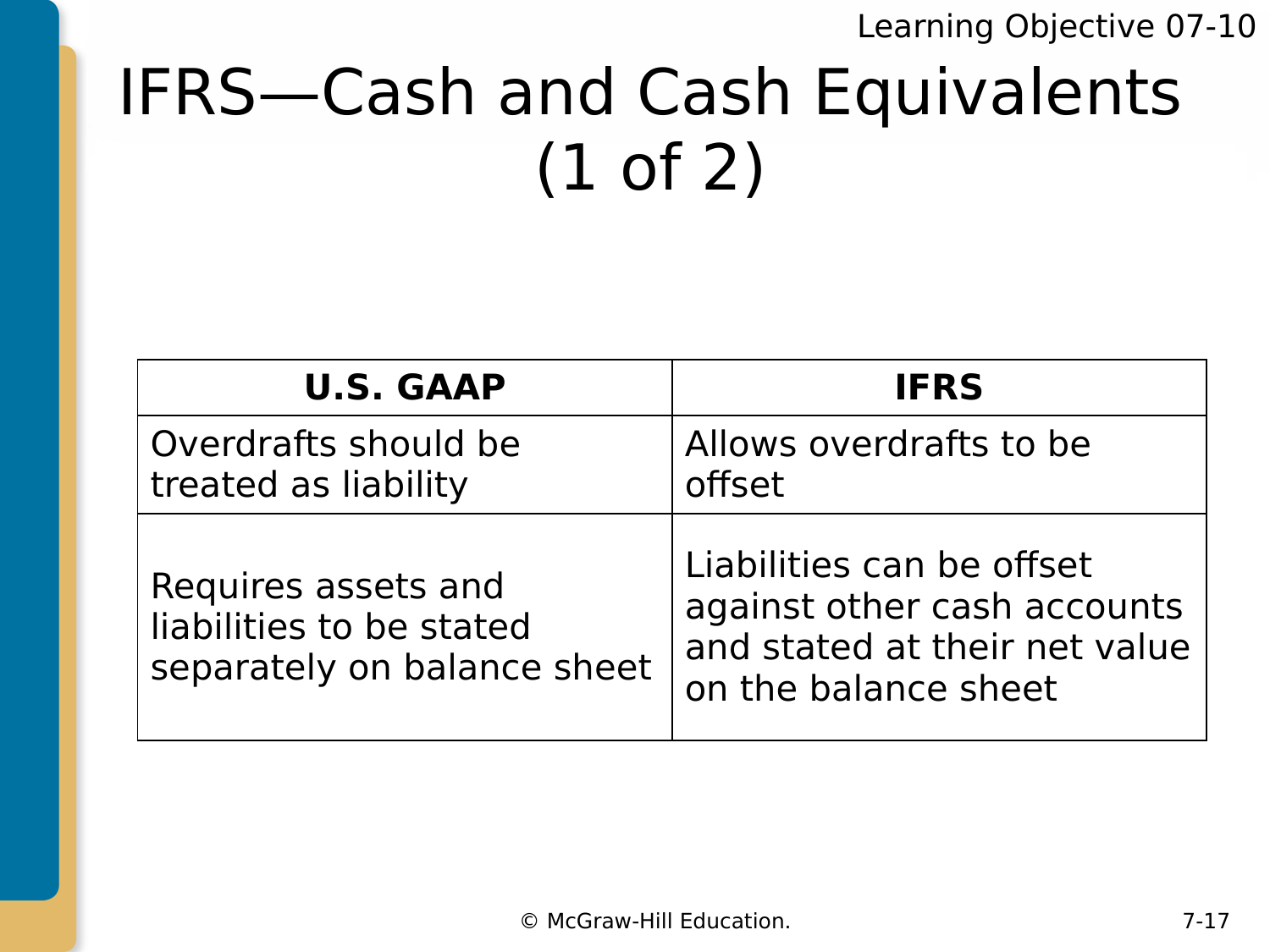

Learning Objective 07-10
# IFRS—Cash and Cash Equivalents (1 of 2)
| U.S. GAAP | IFRS |
| --- | --- |
| Overdrafts should be treated as liability | Allows overdrafts to be offset |
| Requires assets and liabilities to be stated separately on balance sheet | Liabilities can be offset against other cash accounts and stated at their net value on the balance sheet |